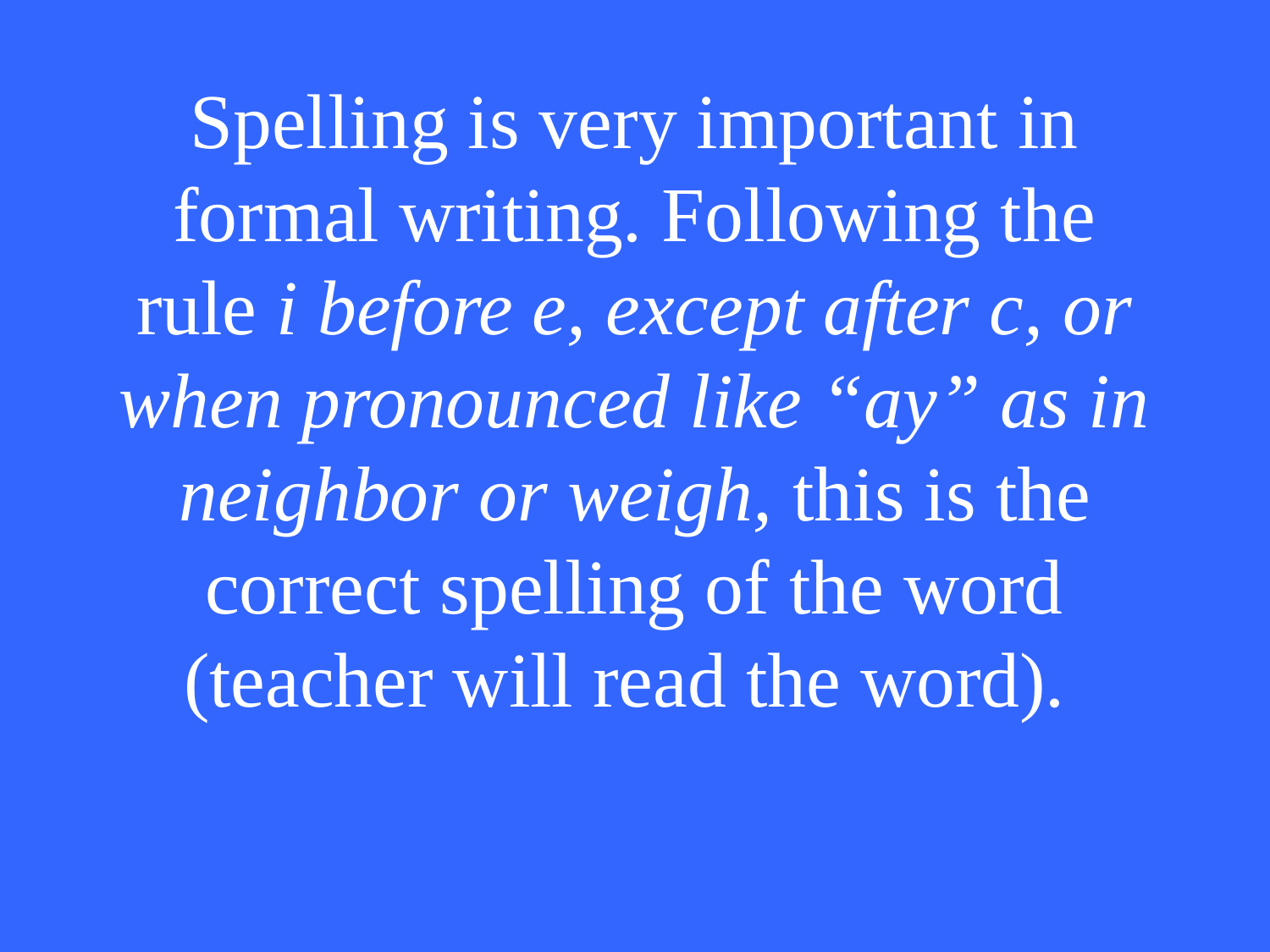

# Spelling is very important in formal writing. Following the rule i before e, except after c, or when pronounced like “ay” as in neighbor or weigh, this is the correct spelling of the word (teacher will read the word).